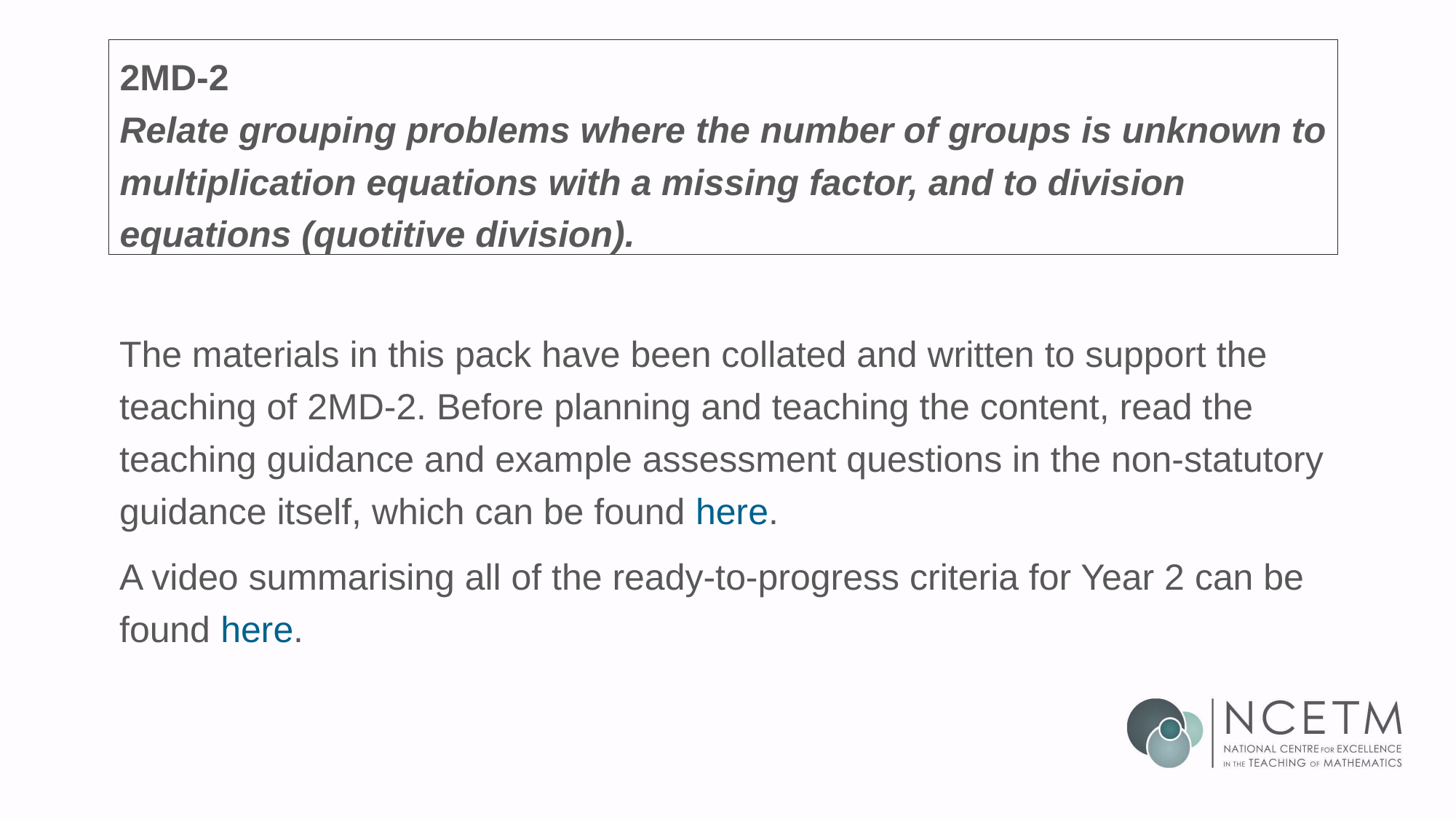

# 2MD-2 Relate grouping problems where the number of groups is unknown to multiplication equations with a missing factor, and to division equations (quotitive division).
The materials in this pack have been collated and written to support the teaching of 2MD-2. Before planning and teaching the content, read the teaching guidance and example assessment questions in the non-statutory guidance itself, which can be found here.
A video summarising all of the ready-to-progress criteria for Year 2 can be found here.